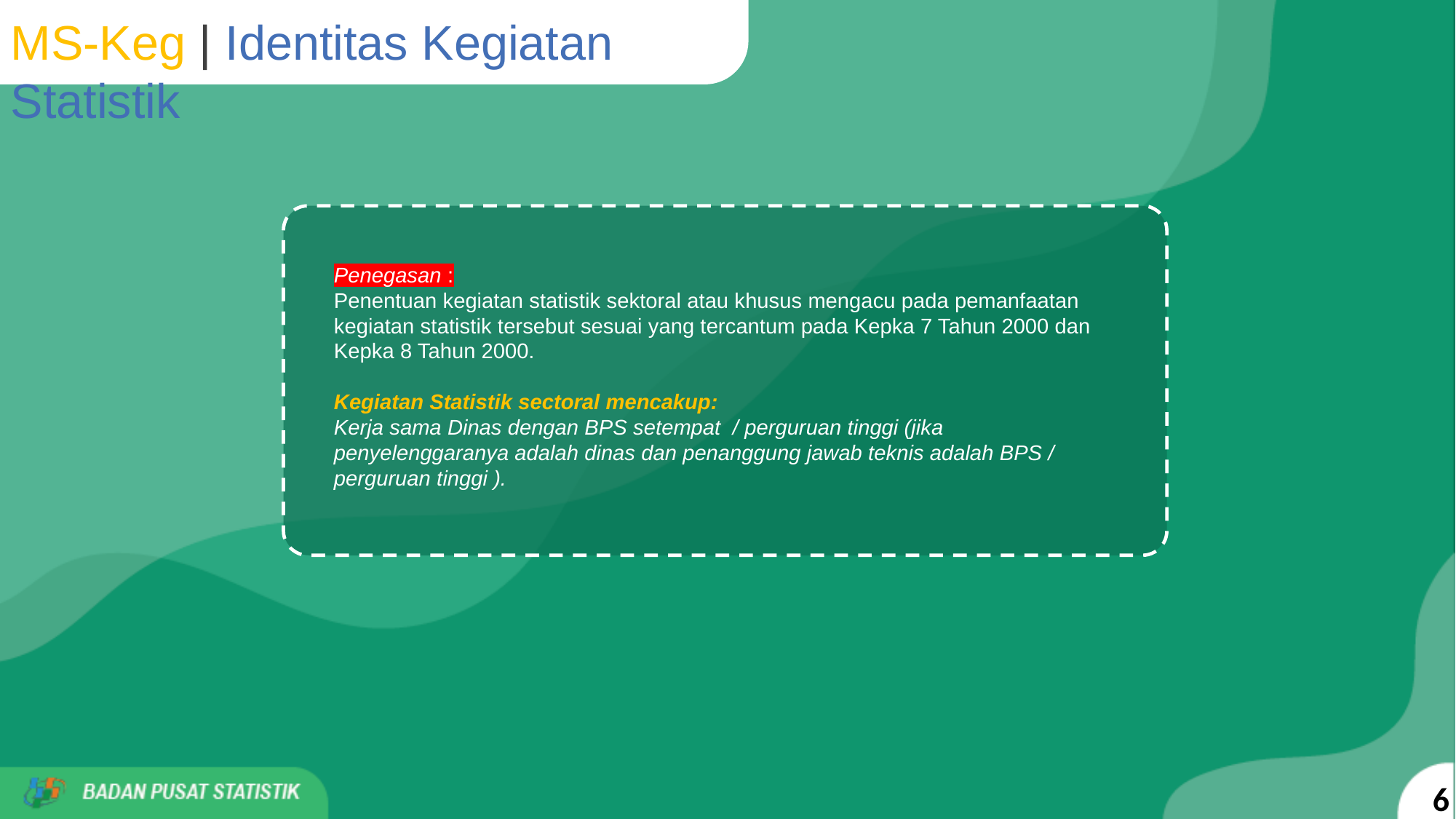

MS-Keg | Identitas Kegiatan Statistik

Penegasan :
Penentuan kegiatan statistik sektoral atau khusus mengacu pada pemanfaatan kegiatan statistik tersebut sesuai yang tercantum pada Kepka 7 Tahun 2000 dan Kepka 8 Tahun 2000.

Kegiatan Statistik sectoral mencakup:
Kerja sama Dinas dengan BPS setempat  / perguruan tinggi (jika penyelenggaranya adalah dinas dan penanggung jawab teknis adalah BPS / perguruan tinggi ).

6